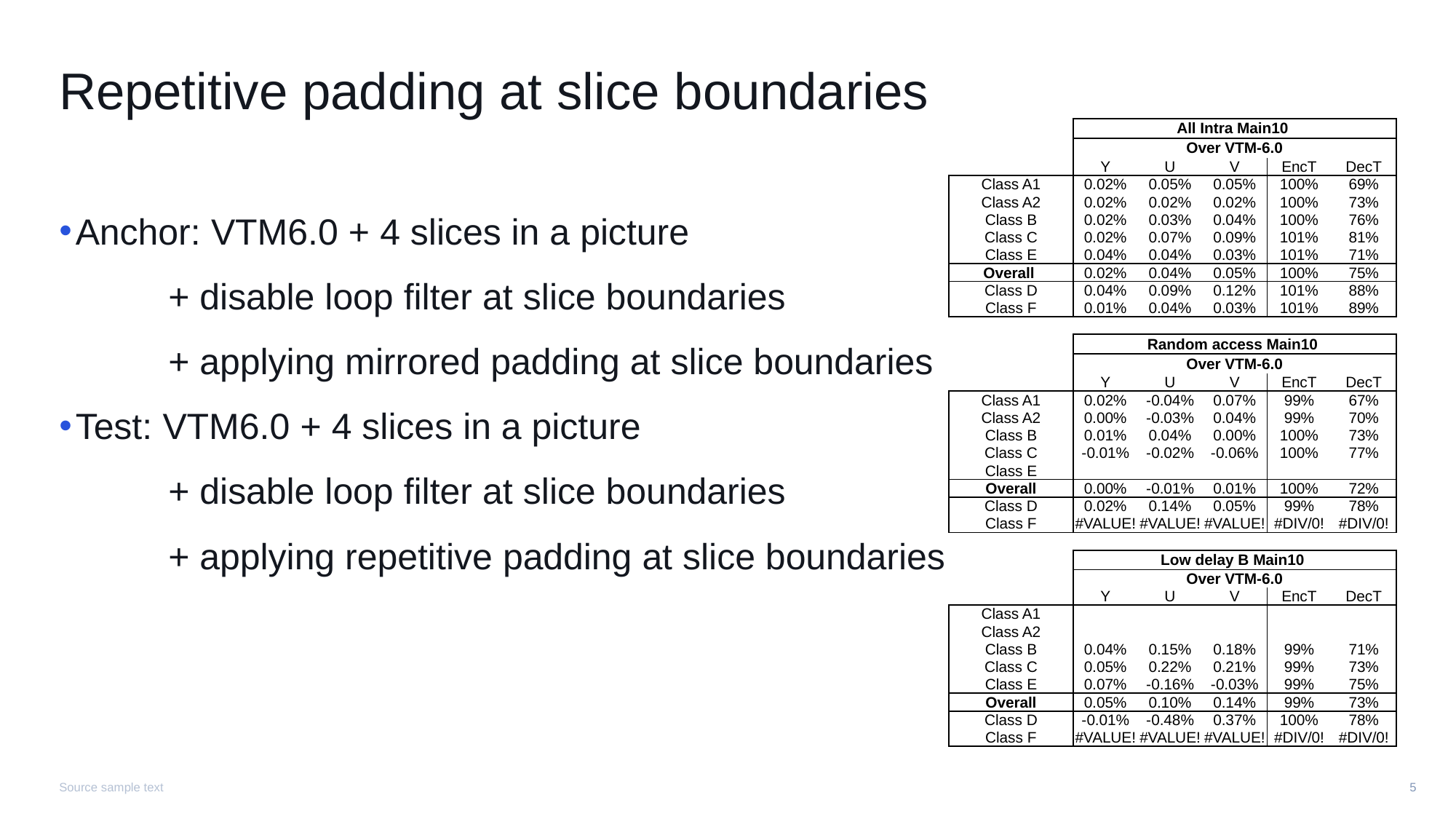

# Repetitive padding at slice boundaries
|  | All Intra Main10 |  |  |  |  |
| --- | --- | --- | --- | --- | --- |
|  | Over VTM-6.0 |  |  |  |  |
|  | Y | U | V | EncT | DecT |
| Class A1 | 0.02% | 0.05% | 0.05% | 100% | 69% |
| Class A2 | 0.02% | 0.02% | 0.02% | 100% | 73% |
| Class B | 0.02% | 0.03% | 0.04% | 100% | 76% |
| Class C | 0.02% | 0.07% | 0.09% | 101% | 81% |
| Class E | 0.04% | 0.04% | 0.03% | 101% | 71% |
| Overall | 0.02% | 0.04% | 0.05% | 100% | 75% |
| Class D | 0.04% | 0.09% | 0.12% | 101% | 88% |
| Class F | 0.01% | 0.04% | 0.03% | 101% | 89% |
|  |  |  |  |  |  |
|  | Random access Main10 |  |  |  |  |
|  | Over VTM-6.0 |  |  |  |  |
|  | Y | U | V | EncT | DecT |
| Class A1 | 0.02% | -0.04% | 0.07% | 99% | 67% |
| Class A2 | 0.00% | -0.03% | 0.04% | 99% | 70% |
| Class B | 0.01% | 0.04% | 0.00% | 100% | 73% |
| Class C | -0.01% | -0.02% | -0.06% | 100% | 77% |
| Class E |  |  |  |  |  |
| Overall | 0.00% | -0.01% | 0.01% | 100% | 72% |
| Class D | 0.02% | 0.14% | 0.05% | 99% | 78% |
| Class F | #VALUE! | #VALUE! | #VALUE! | #DIV/0! | #DIV/0! |
|  |  |  |  |  |  |
|  | Low delay B Main10 |  |  |  |  |
|  | Over VTM-6.0 |  |  |  |  |
|  | Y | U | V | EncT | DecT |
| Class A1 |  |  |  |  |  |
| Class A2 |  |  |  |  |  |
| Class B | 0.04% | 0.15% | 0.18% | 99% | 71% |
| Class C | 0.05% | 0.22% | 0.21% | 99% | 73% |
| Class E | 0.07% | -0.16% | -0.03% | 99% | 75% |
| Overall | 0.05% | 0.10% | 0.14% | 99% | 73% |
| Class D | -0.01% | -0.48% | 0.37% | 100% | 78% |
| Class F | #VALUE! | #VALUE! | #VALUE! | #DIV/0! | #DIV/0! |

Anchor: VTM6.0 + 4 slices in a picture
	+ disable loop filter at slice boundaries
	+ applying mirrored padding at slice boundaries
Test: VTM6.0 + 4 slices in a picture
	+ disable loop filter at slice boundaries
	+ applying repetitive padding at slice boundaries

Source sample text